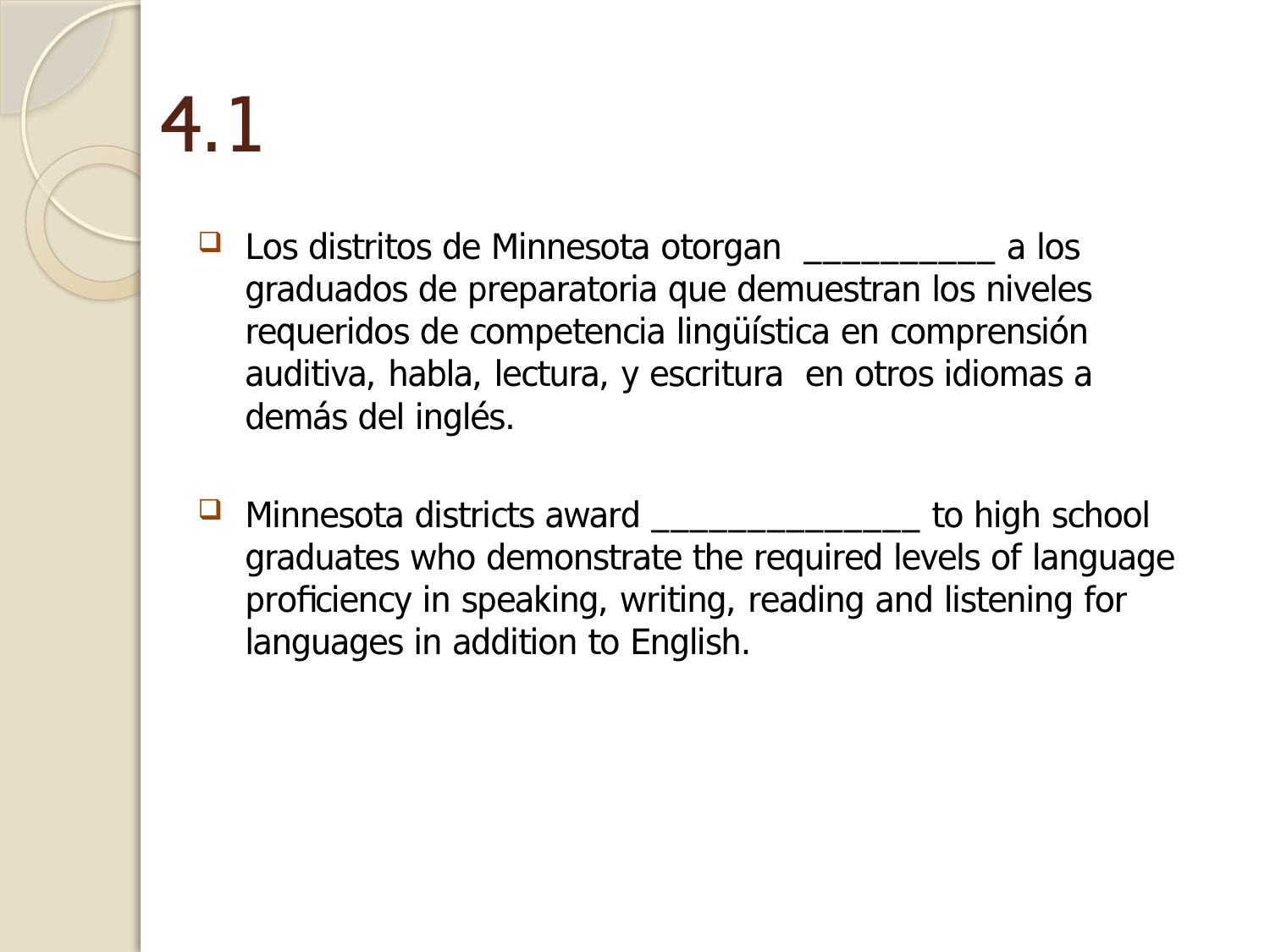

# 4.1
Los distritos de Minnesota otorgan  __________ a los graduados de preparatoria que demuestran los niveles requeridos de competencia lingüística en comprensión auditiva, habla, lectura, y escritura  en otros idiomas a demás del inglés.

Minnesota districts award ______________ to high school graduates who demonstrate the required levels of language proficiency in speaking, writing, reading and listening for languages in addition to English.